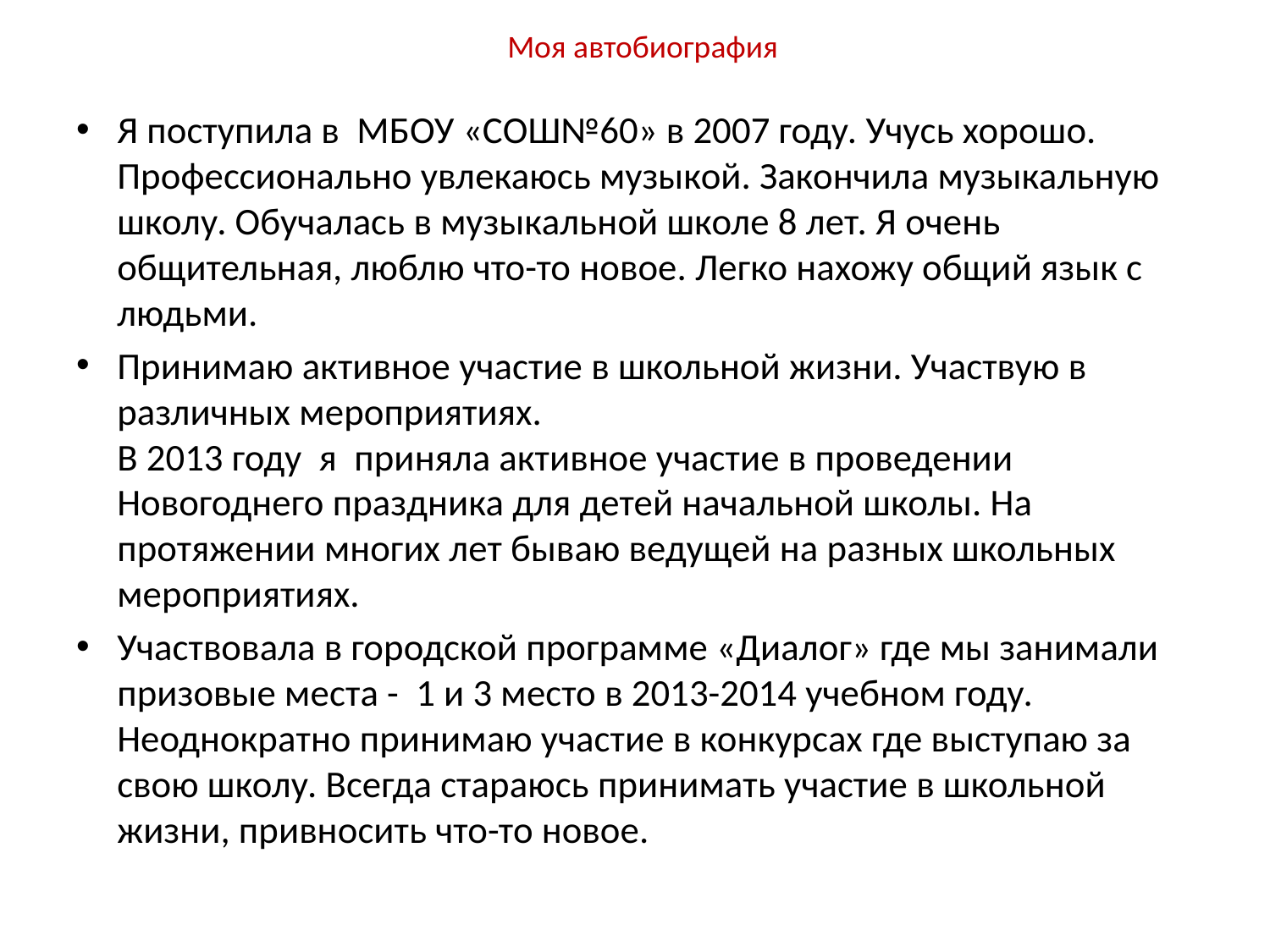

# Моя автобиография
Я поступила в  МБОУ «СОШ№60» в 2007 году. Учусь хорошо. Профессионально увлекаюсь музыкой. Закончила музыкальную школу. Обучалась в музыкальной школе 8 лет. Я очень общительная, люблю что-то новое. Легко нахожу общий язык с людьми.
Принимаю активное участие в школьной жизни. Участвую в различных мероприятиях.
В 2013 году  я  приняла активное участие в проведении Новогоднего праздника для детей начальной школы. На протяжении многих лет бываю ведущей на разных школьных мероприятиях.
Участвовала в городской программе «Диалог» где мы занимали призовые места -  1 и 3 место в 2013-2014 учебном году.
Неоднократно принимаю участие в конкурсах где выступаю за свою школу. Всегда стараюсь принимать участие в школьной жизни, привносить что-то новое.